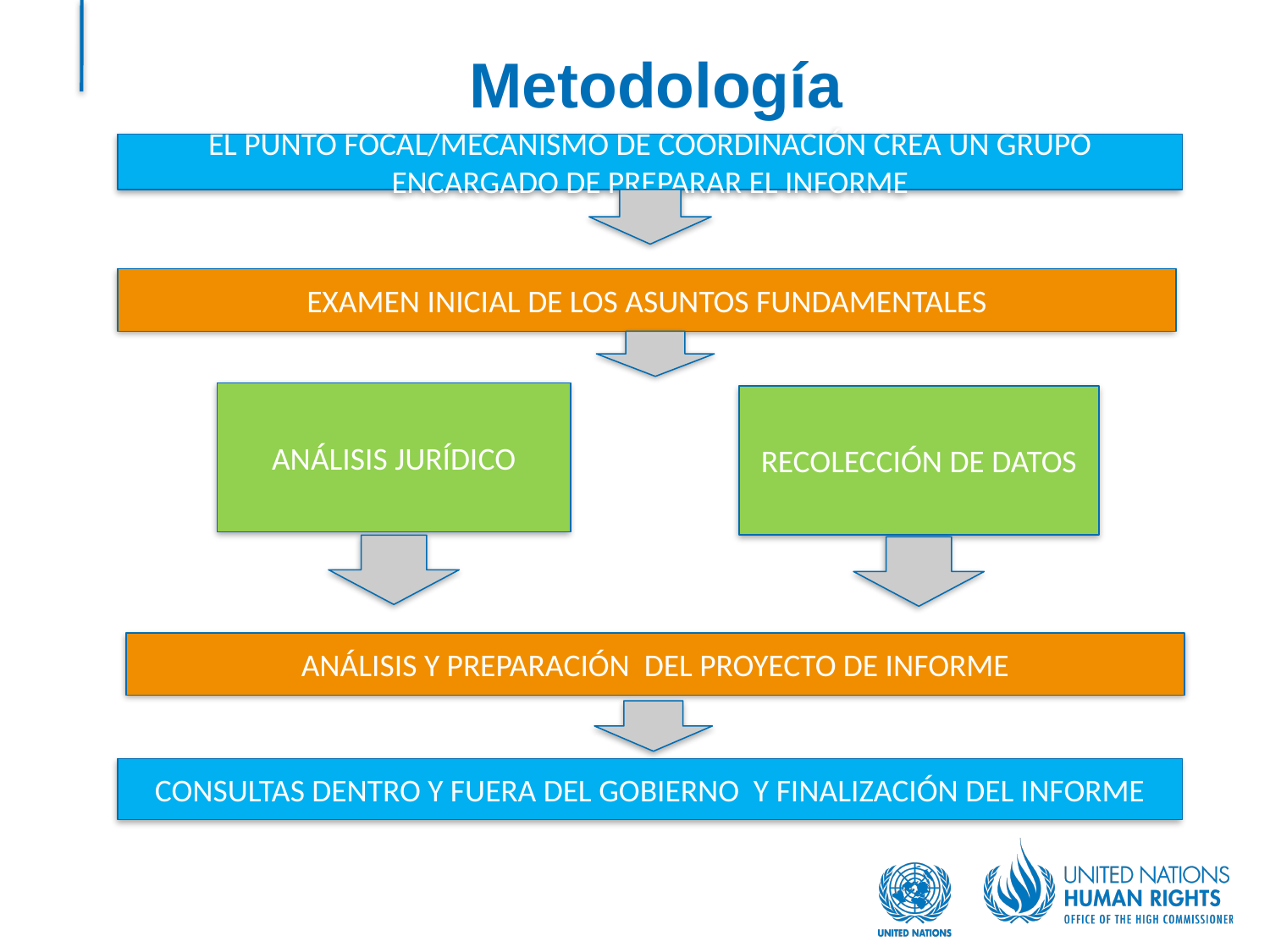

# Metodología
EL PUNTO FOCAL/MECANISMO DE COORDINACIÓN CREA UN GRUPO ENCARGADO DE PREPARAR EL INFORME

EXAMEN INICIAL DE LOS ASUNTOS FUNDAMENTALES

ANÁLISIS JURÍDICO
RECOLECCIÓN DE DATOS

ANÁLISIS Y PREPARACIÓN  DEL PROYECTO DE INFORME

CONSULTAS DENTRO Y FUERA DEL GOBIERNO  Y FINALIZACIÓN DEL INFORME